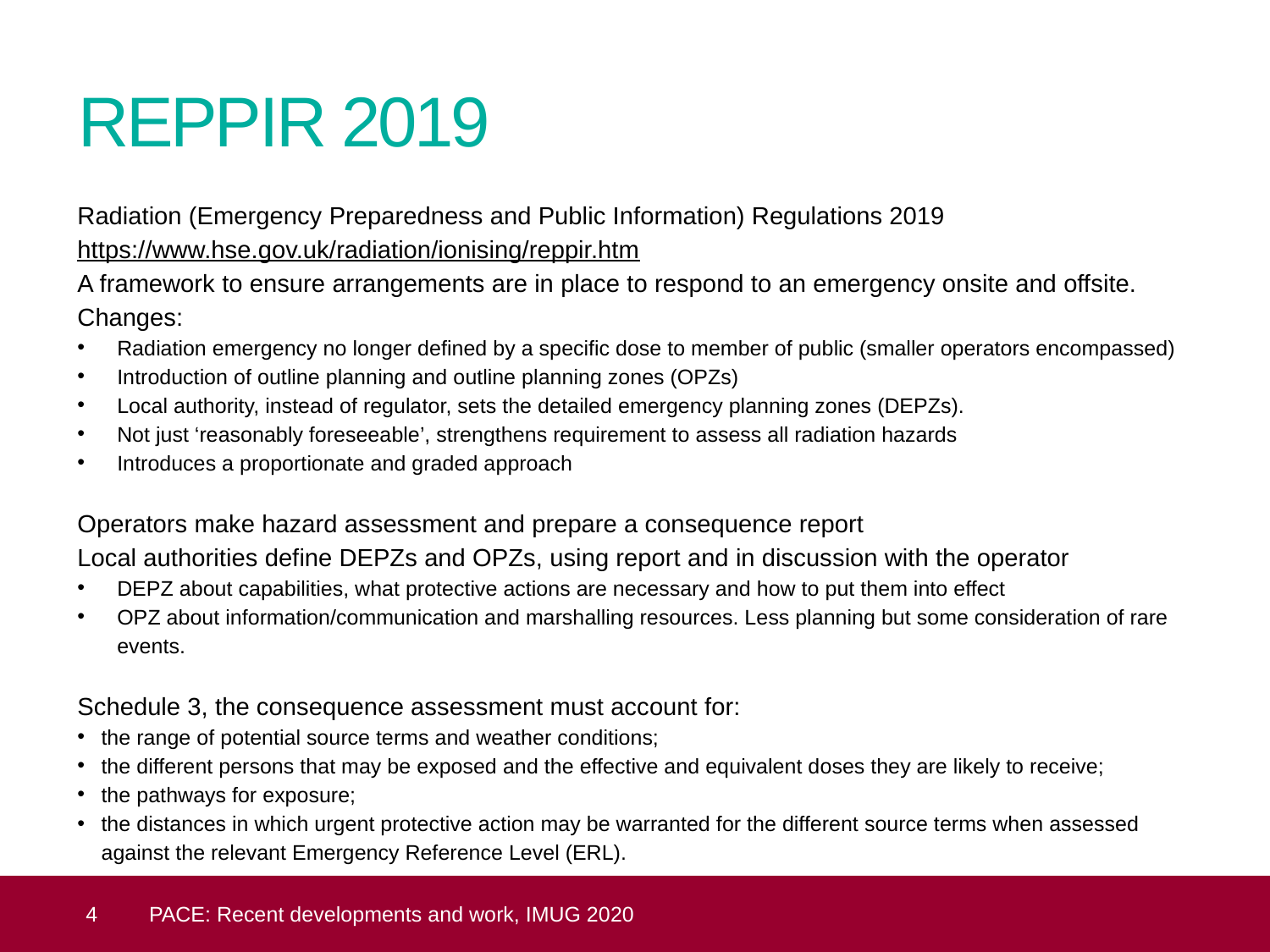

# REPPIR 2019
Radiation (Emergency Preparedness and Public Information) Regulations 2019
https://www.hse.gov.uk/radiation/ionising/reppir.htm
A framework to ensure arrangements are in place to respond to an emergency onsite and offsite.
Changes:
Radiation emergency no longer defined by a specific dose to member of public (smaller operators encompassed)
Introduction of outline planning and outline planning zones (OPZs)
Local authority, instead of regulator, sets the detailed emergency planning zones (DEPZs).
Not just ‘reasonably foreseeable’, strengthens requirement to assess all radiation hazards
Introduces a proportionate and graded approach

Operators make hazard assessment and prepare a consequence report
Local authorities define DEPZs and OPZs, using report and in discussion with the operator
DEPZ about capabilities, what protective actions are necessary and how to put them into effect
OPZ about information/communication and marshalling resources. Less planning but some consideration of rare events.

Schedule 3, the consequence assessment must account for:
the range of potential source terms and weather conditions;
the different persons that may be exposed and the effective and equivalent doses they are likely to receive;
the pathways for exposure;
the distances in which urgent protective action may be warranted for the different source terms when assessed against the relevant Emergency Reference Level (ERL).
  4
PACE: Recent developments and work, IMUG 2020